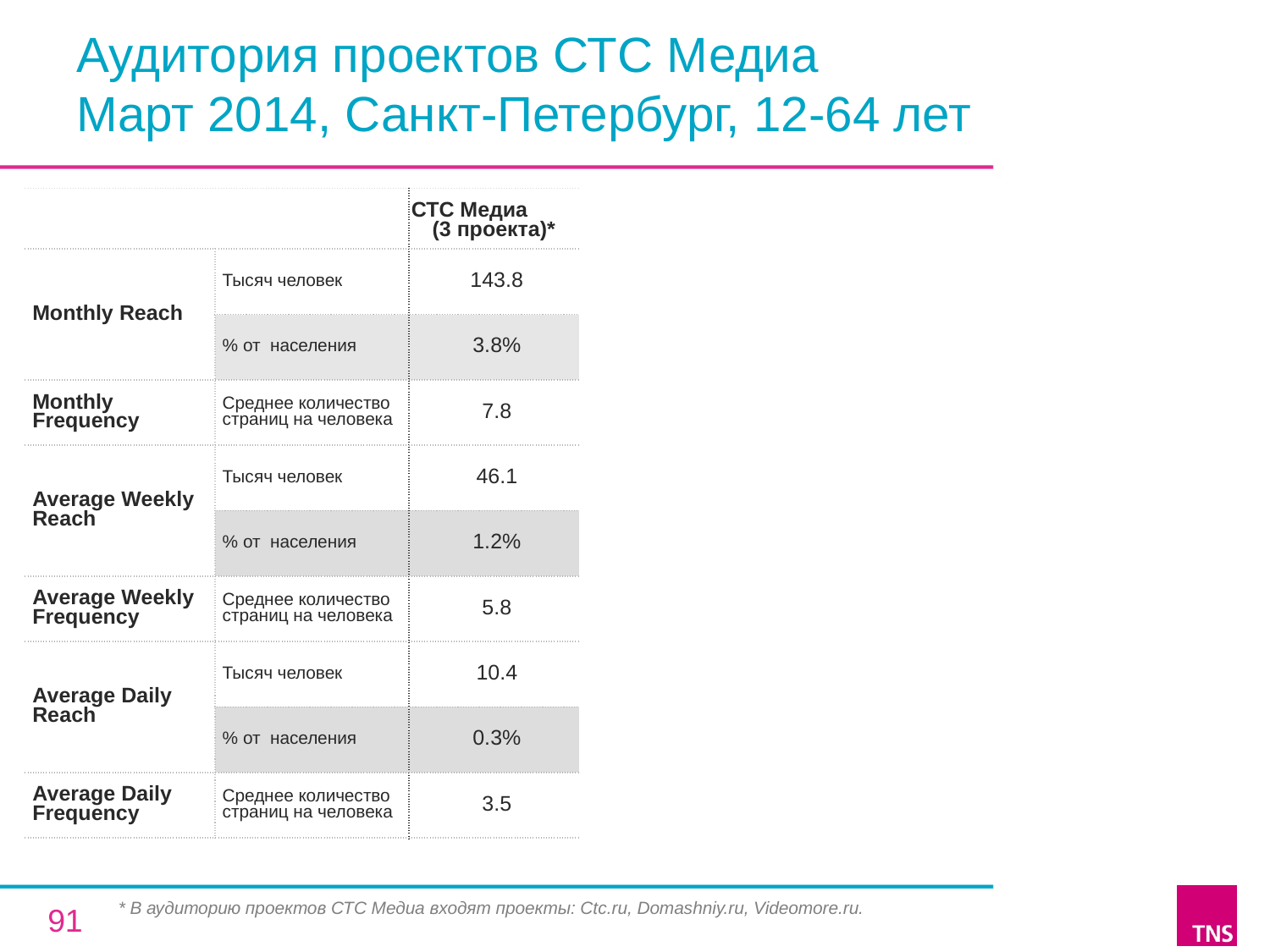

# Аудитория проектов СТС Медиа Март 2014, Санкт-Петербург, 12-64 лет
|  |  | СТС Медиа (3 проекта)\* |
| --- | --- | --- |
| Monthly Reach | Тысяч человек | 143.8 |
|  | % от населения | 3.8% |
| Monthly Frequency | Среднее количество страниц на человека | 7.8 |
| Average Weekly Reach | Тысяч человек | 46.1 |
|  | % от населения | 1.2% |
| Average Weekly Frequency | Среднее количество страниц на человека | 5.8 |
| Average Daily Reach | Тысяч человек | 10.4 |
|  | % от населения | 0.3% |
| Average Daily Frequency | Среднее количество страниц на человека | 3.5 |
* В аудиторию проектов СТС Медиа входят проекты: Ctc.ru, Domashniy.ru, Videomore.ru.
91